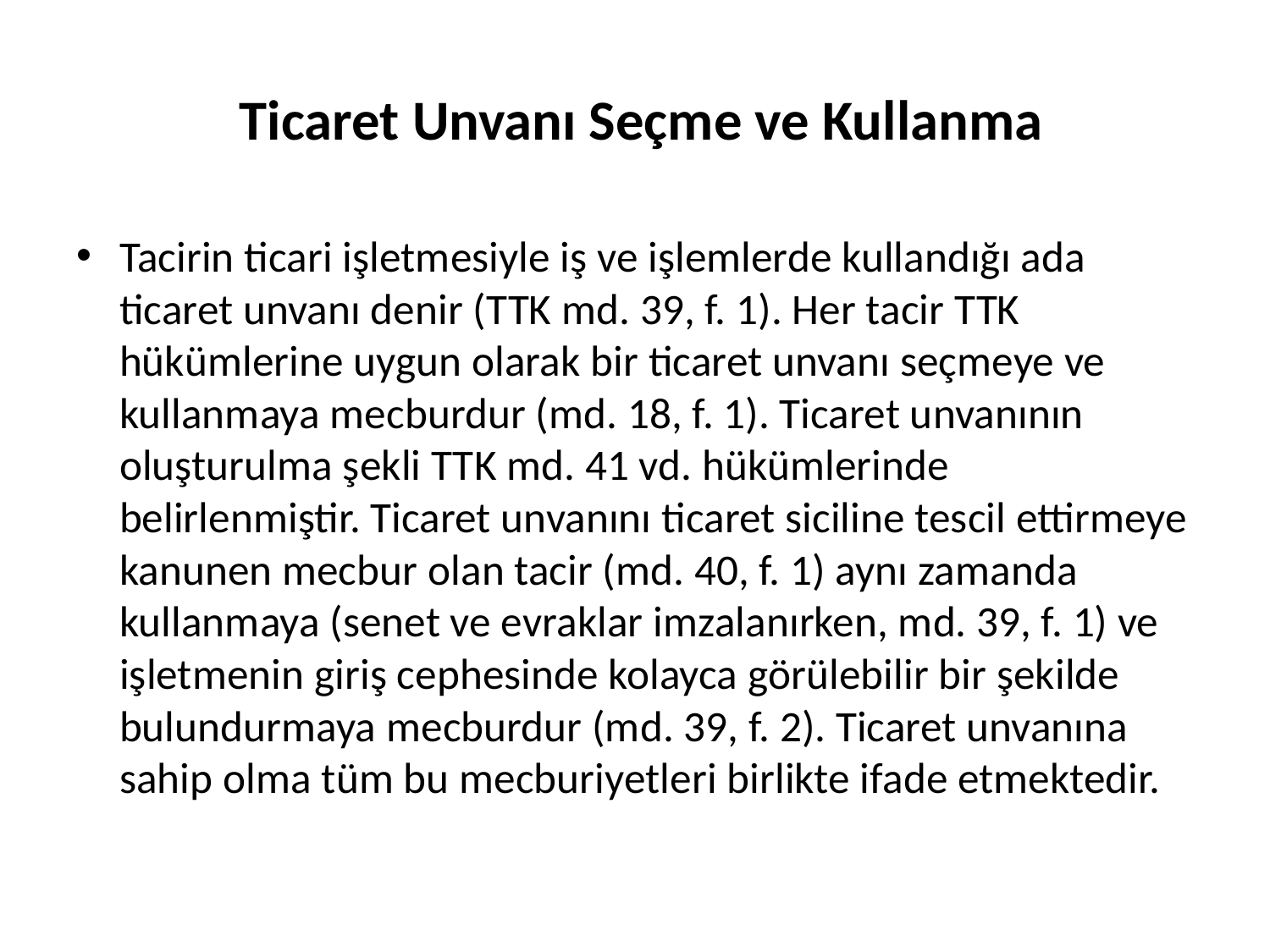

# Ticaret Unvanı Seçme ve Kullanma
Tacirin ticari işletmesiyle iş ve işlemlerde kullandığı ada ticaret unvanı denir (TTK md. 39, f. 1). Her tacir TTK hükümlerine uygun olarak bir ticaret unvanı seçmeye ve kullanmaya mecburdur (md. 18, f. 1). Ticaret unvanının oluşturulma şekli TTK md. 41 vd. hükümlerinde belirlenmiştir. Ticaret unvanını ticaret siciline tescil ettirmeye kanunen mecbur olan tacir (md. 40, f. 1) aynı zamanda kullanmaya (senet ve evraklar imzalanırken, md. 39, f. 1) ve işletmenin giriş cephesinde kolayca görülebilir bir şekilde bulundurmaya mecburdur (md. 39, f. 2). Ticaret unvanına sahip olma tüm bu mecburiyetleri birlikte ifade etmektedir.